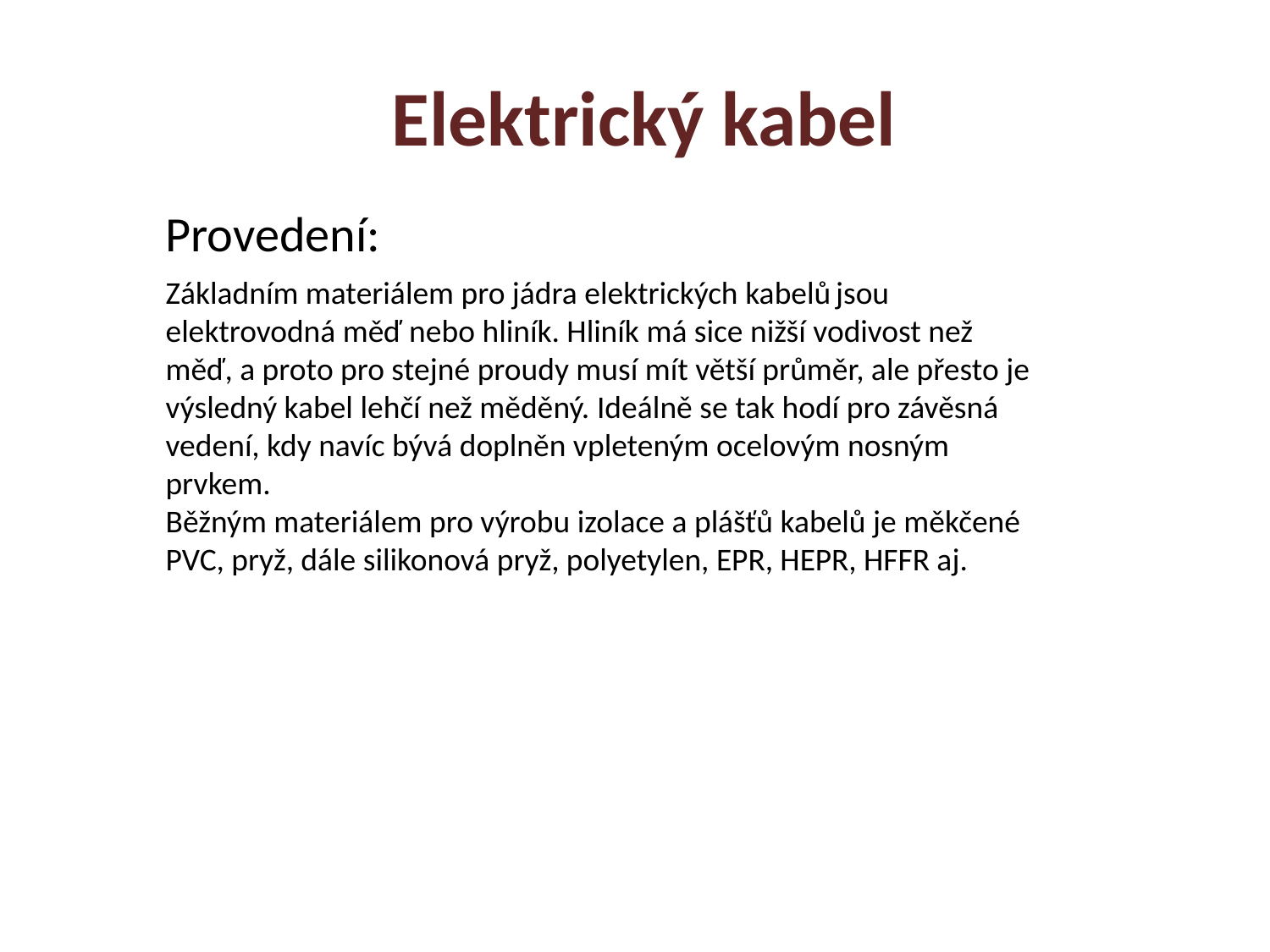

Elektrický kabel
Provedení:
Základním materiálem pro jádra elektrických kabelů jsou elektrovodná měď nebo hliník. Hliník má sice nižší vodivost než měď, a proto pro stejné proudy musí mít větší průměr, ale přesto je výsledný kabel lehčí než měděný. Ideálně se tak hodí pro závěsná vedení, kdy navíc bývá doplněn vpleteným ocelovým nosným prvkem.
Běžným materiálem pro výrobu izolace a plášťů kabelů je měkčené PVC, pryž, dále silikonová pryž, polyetylen, EPR, HEPR, HFFR aj.